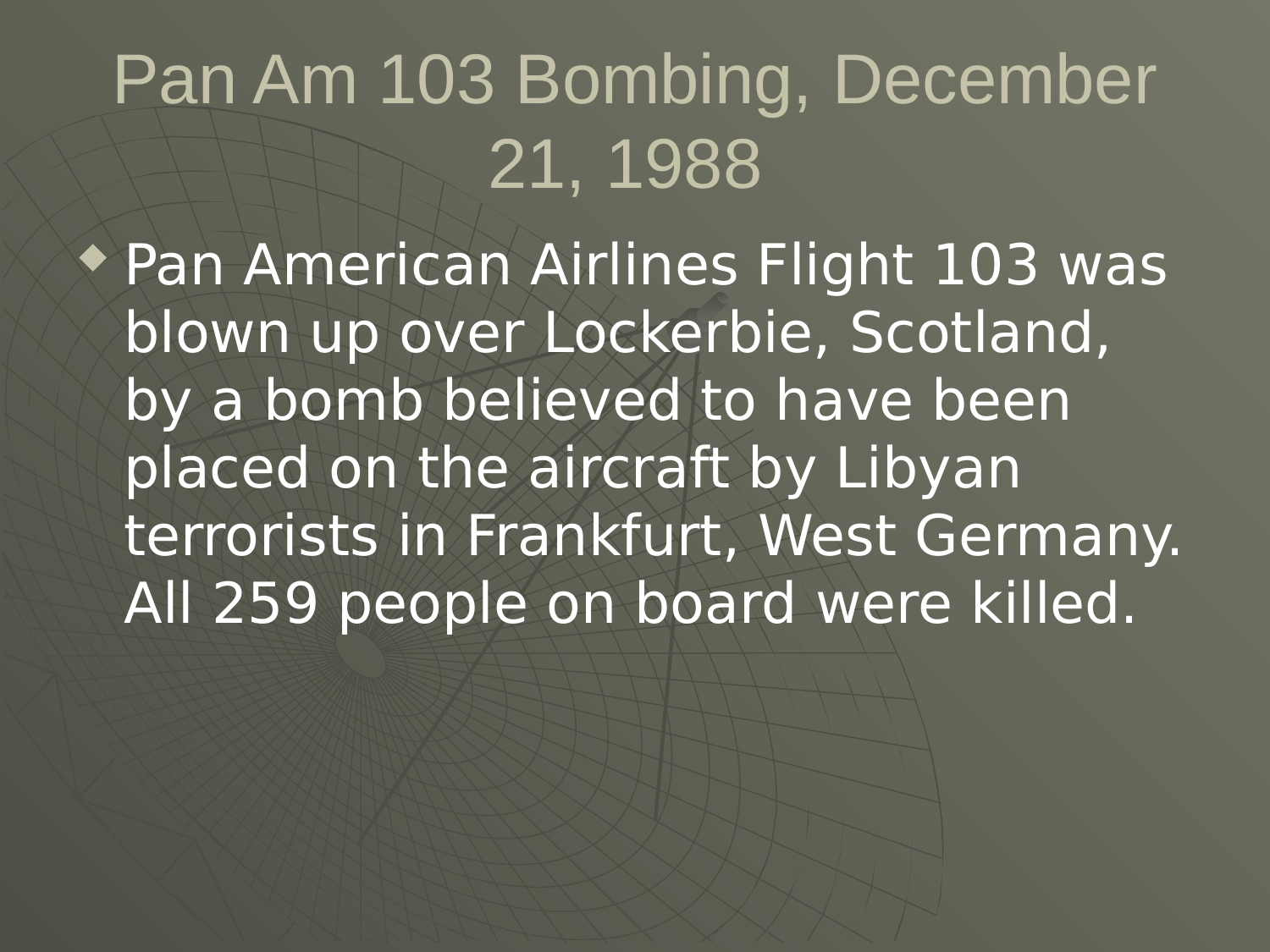

Pan Am 103 Bombing, December 21, 1988
Pan American Airlines Flight 103 was blown up over Lockerbie, Scotland, by a bomb believed to have been placed on the aircraft by Libyan terrorists in Frankfurt, West Germany. All 259 people on board were killed.